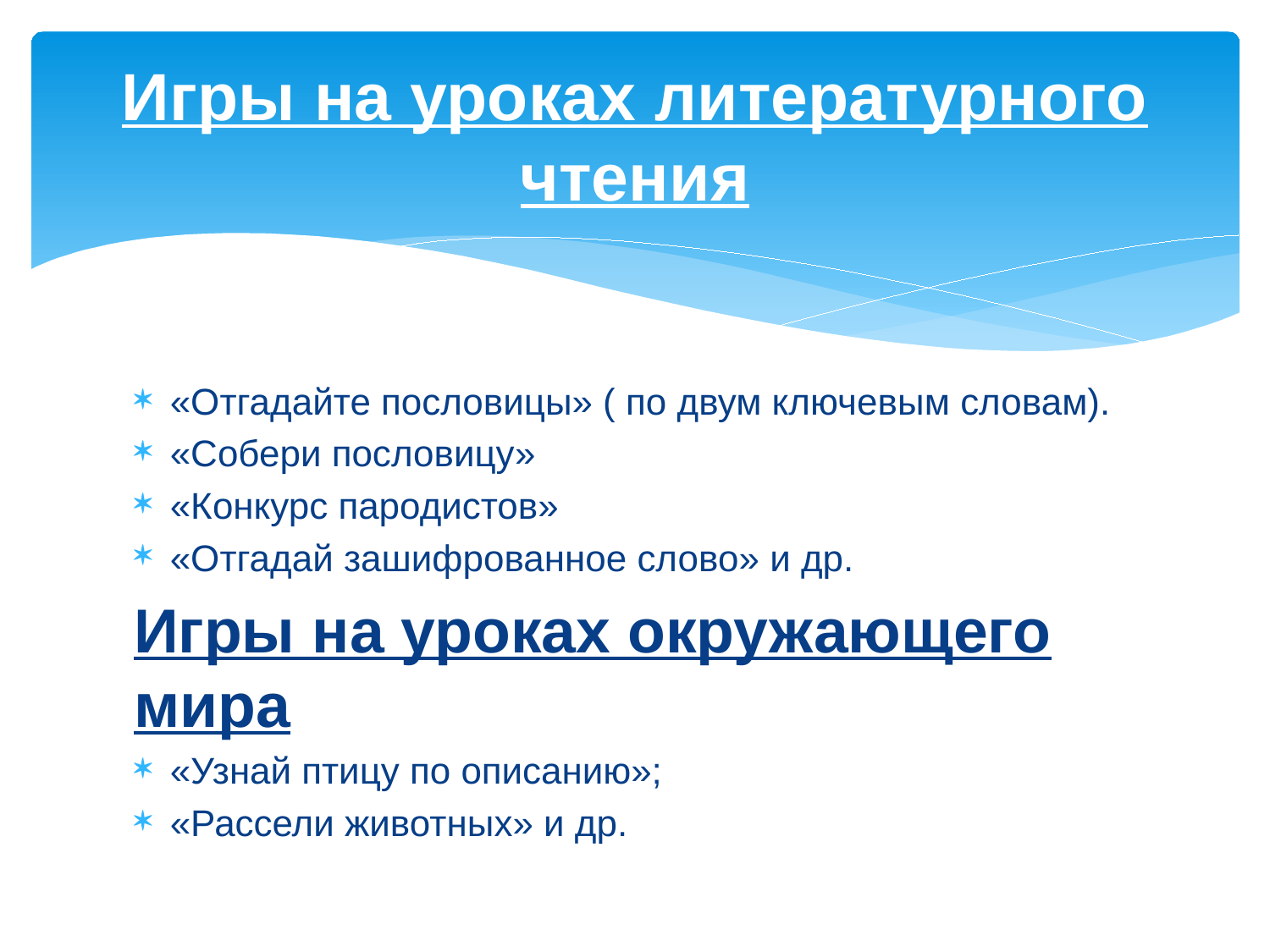

# Игры на уроках литературного чтения
«Отгадайте пословицы» ( по двум ключевым словам).
«Собери пословицу»
«Конкурс пародистов»
«Отгадай зашифрованное слово» и др.
Игры на уроках окружающего мира
«Узнай птицу по описанию»;
«Рассели животных» и др.